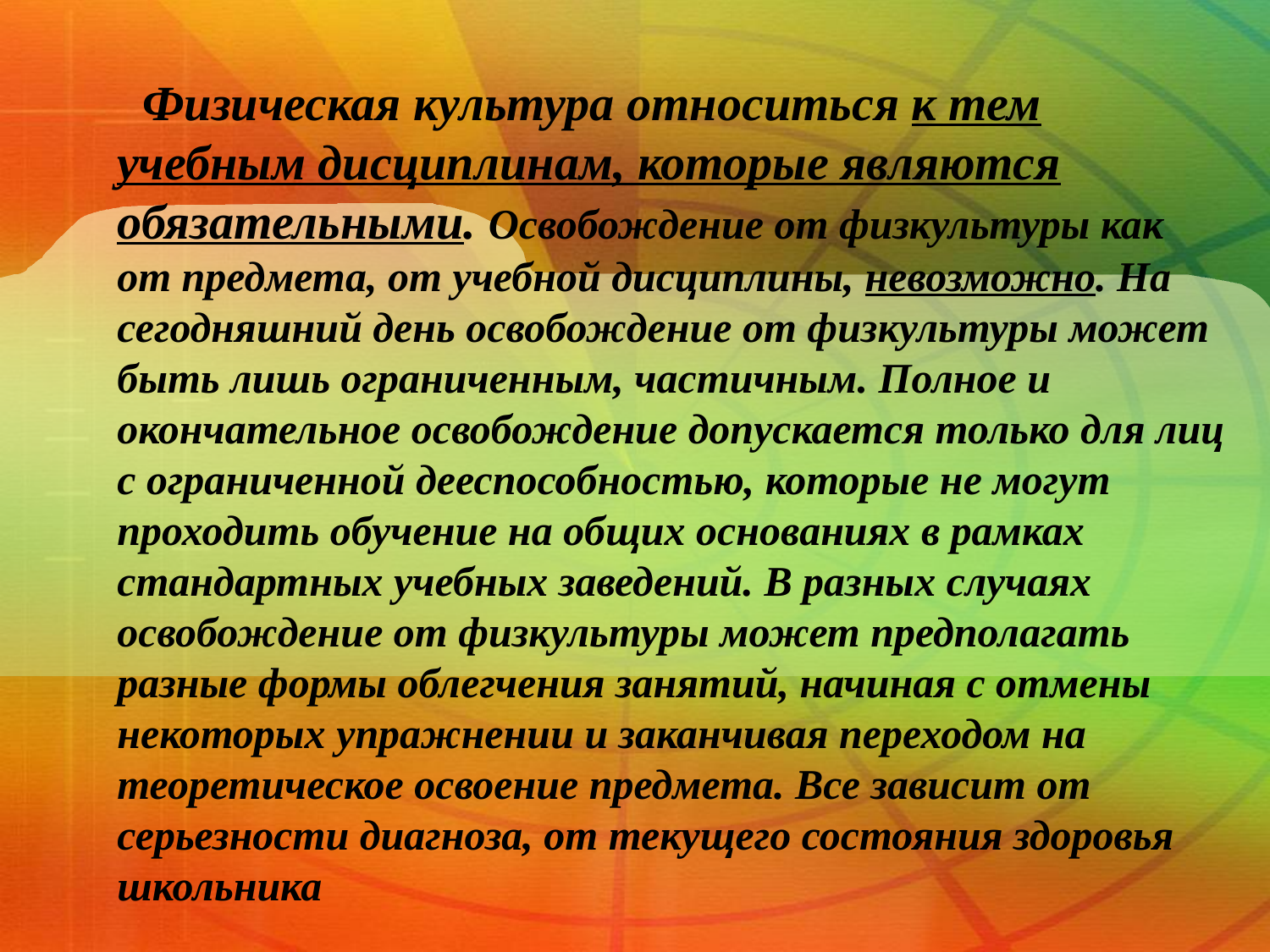

Физическая культура относиться к тем учебным дисциплинам, которые являются обязательными. Освобождение от физкультуры как от предмета, от учебной дисциплины, невозможно. На сегодняшний день освобождение от физкультуры может быть лишь ограниченным, частичным. Полное и окончательное освобождение допускается только для лиц с ограниченной дееспособностью, которые не могут проходить обучение на общих основаниях в рамках стандартных учебных заведений. В разных случаях освобождение от физкультуры может предполагать разные формы облегчения занятий, начиная с отмены некоторых упражнении и заканчивая переходом на теоретическое освоение предмета. Все зависит от серьезности диагноза, от текущего состояния здоровья школьника